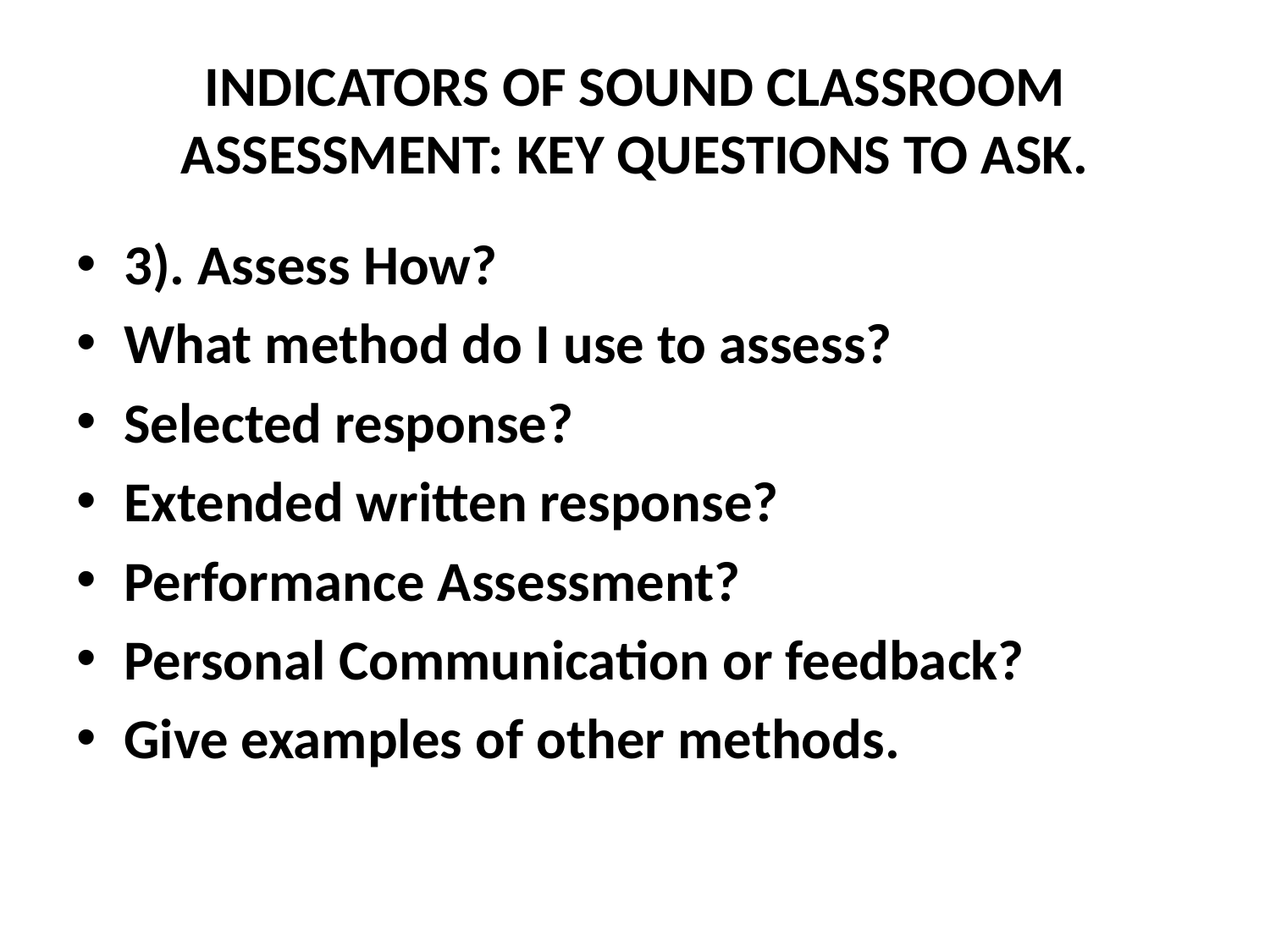

# INDICATORS OF SOUND CLASSROOM ASSESSMENT: KEY QUESTIONS TO ASK.
3). Assess How?
What method do I use to assess?
Selected response?
Extended written response?
Performance Assessment?
Personal Communication or feedback?
Give examples of other methods.